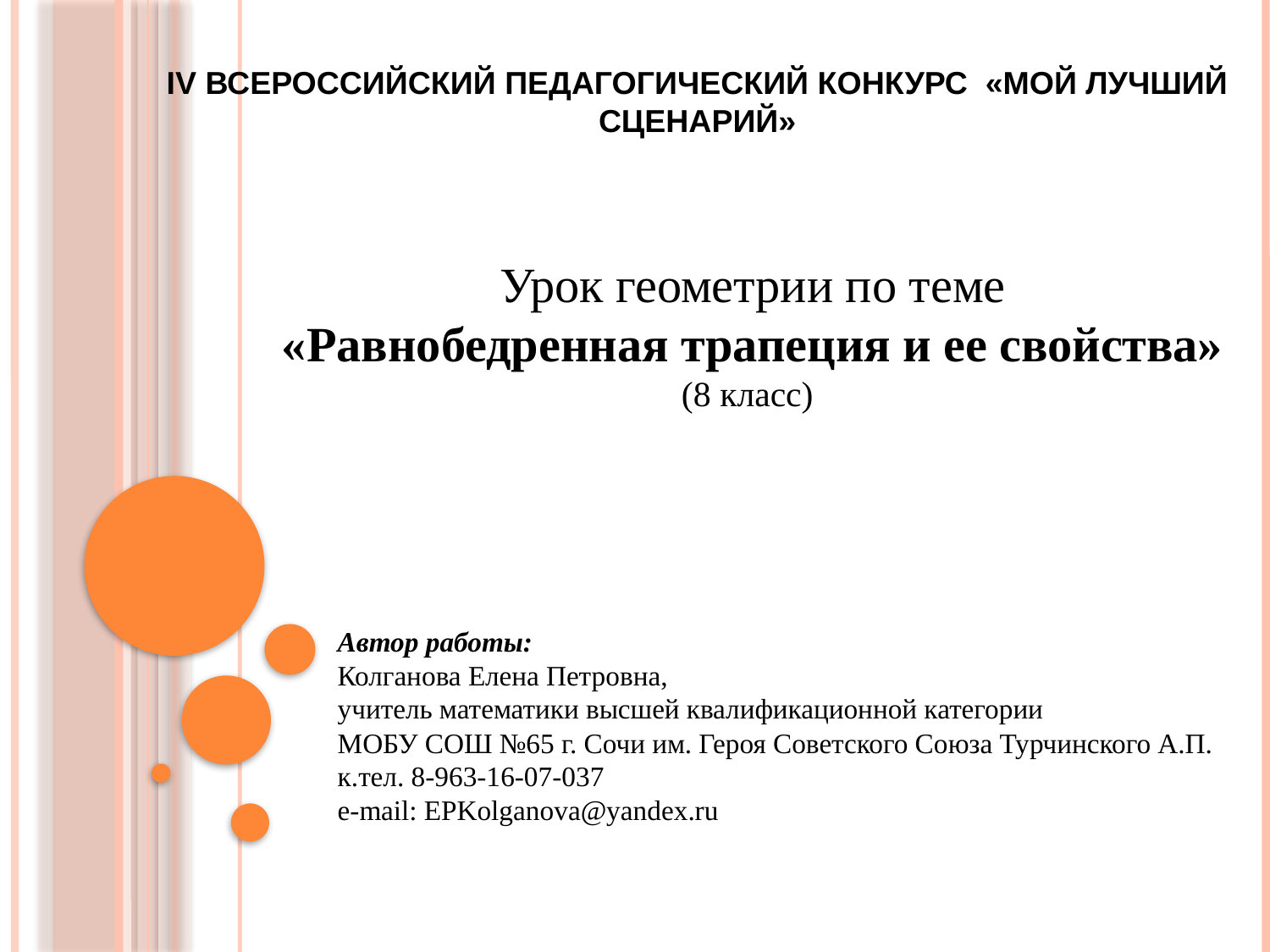

IV ВСЕРОССИЙСКИЙ ПЕДАГОГИЧЕСКИЙ КОНКУРС  «МОЙ ЛУЧШИЙ СЦЕНАРИЙ»
Урок геометрии по теме
«Равнобедренная трапеция и ее свойства»
(8 класс)
Автор работы:
Колганова Елена Петровна,
учитель математики высшей квалификационной категории
МОБУ СОШ №65 г. Сочи им. Героя Советского Союза Турчинского А.П.
к.тел. 8-963-16-07-037
e-mail: EPKolganova@yandex.ru